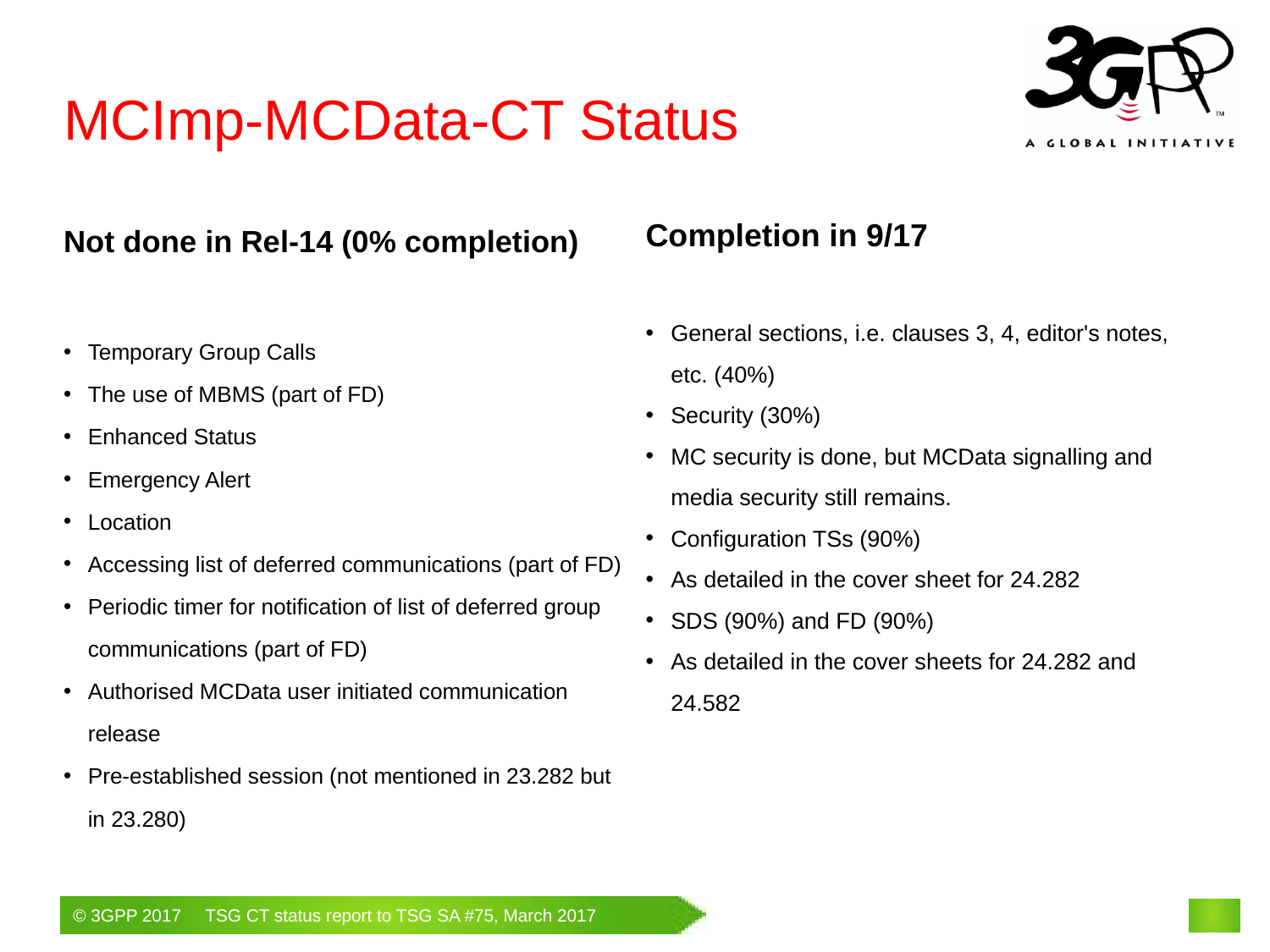

# MCImp-MCData-CT Status
Not done in Rel-14 (0% completion)

Temporary Group Calls
The use of MBMS (part of FD)
Enhanced Status
Emergency Alert
Location
Accessing list of deferred communications (part of FD)
Periodic timer for notification of list of deferred group communications (part of FD)
Authorised MCData user initiated communication release
Pre-established session (not mentioned in 23.282 but in 23.280)
Completion in 9/17

General sections, i.e. clauses 3, 4, editor's notes, etc. (40%)
Security (30%)
MC security is done, but MCData signalling and media security still remains.
Configuration TSs (90%)
As detailed in the cover sheet for 24.282
SDS (90%) and FD (90%)
As detailed in the cover sheets for 24.282 and 24.582